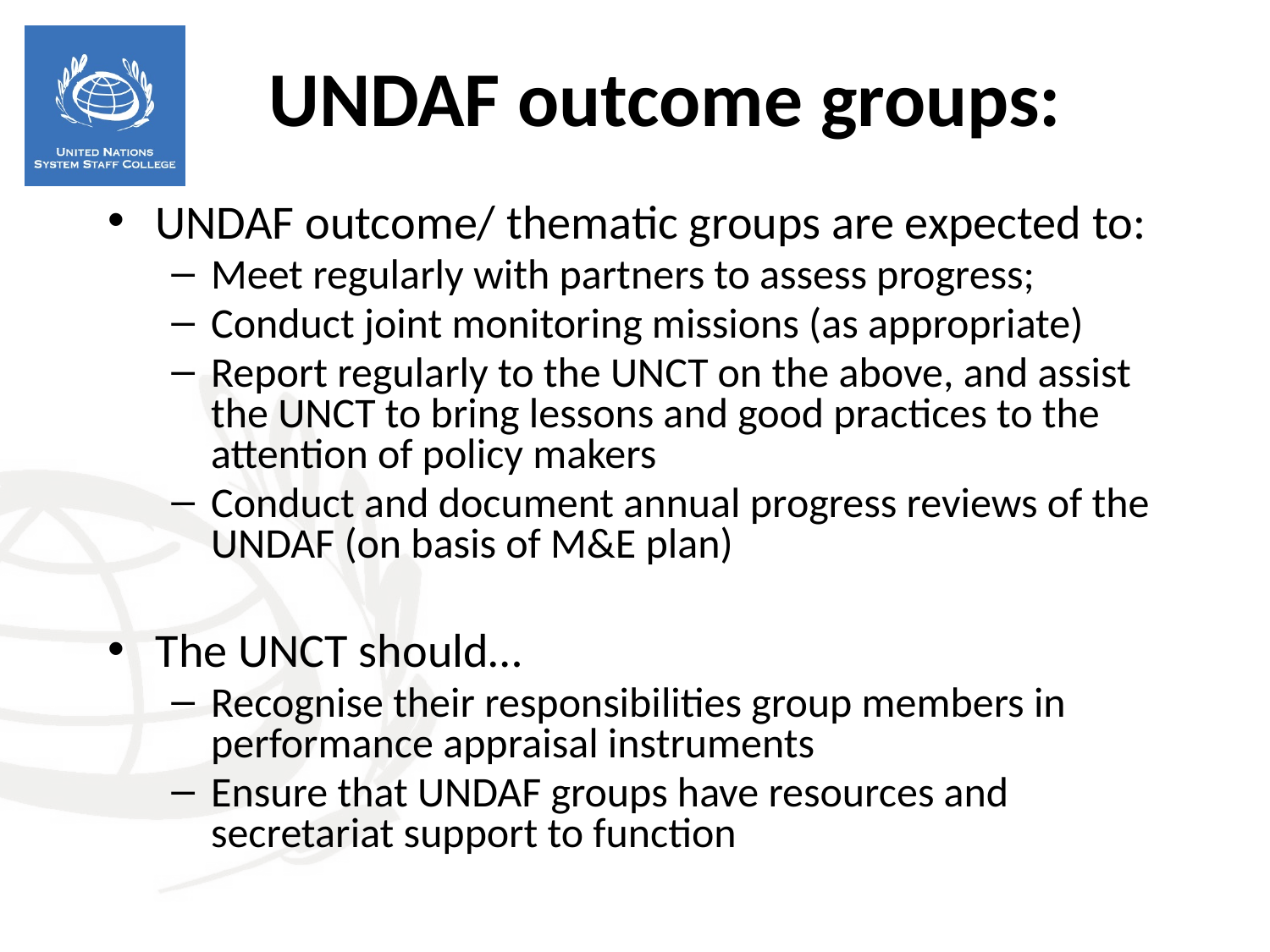

UNDAF outcome groups:
UNDAF outcome/ thematic groups are expected to:
Meet regularly with partners to assess progress;
Conduct joint monitoring missions (as appropriate)
Report regularly to the UNCT on the above, and assist the UNCT to bring lessons and good practices to the attention of policy makers
Conduct and document annual progress reviews of the UNDAF (on basis of M&E plan)

The UNCT should…
Recognise their responsibilities group members in performance appraisal instruments
Ensure that UNDAF groups have resources and secretariat support to function